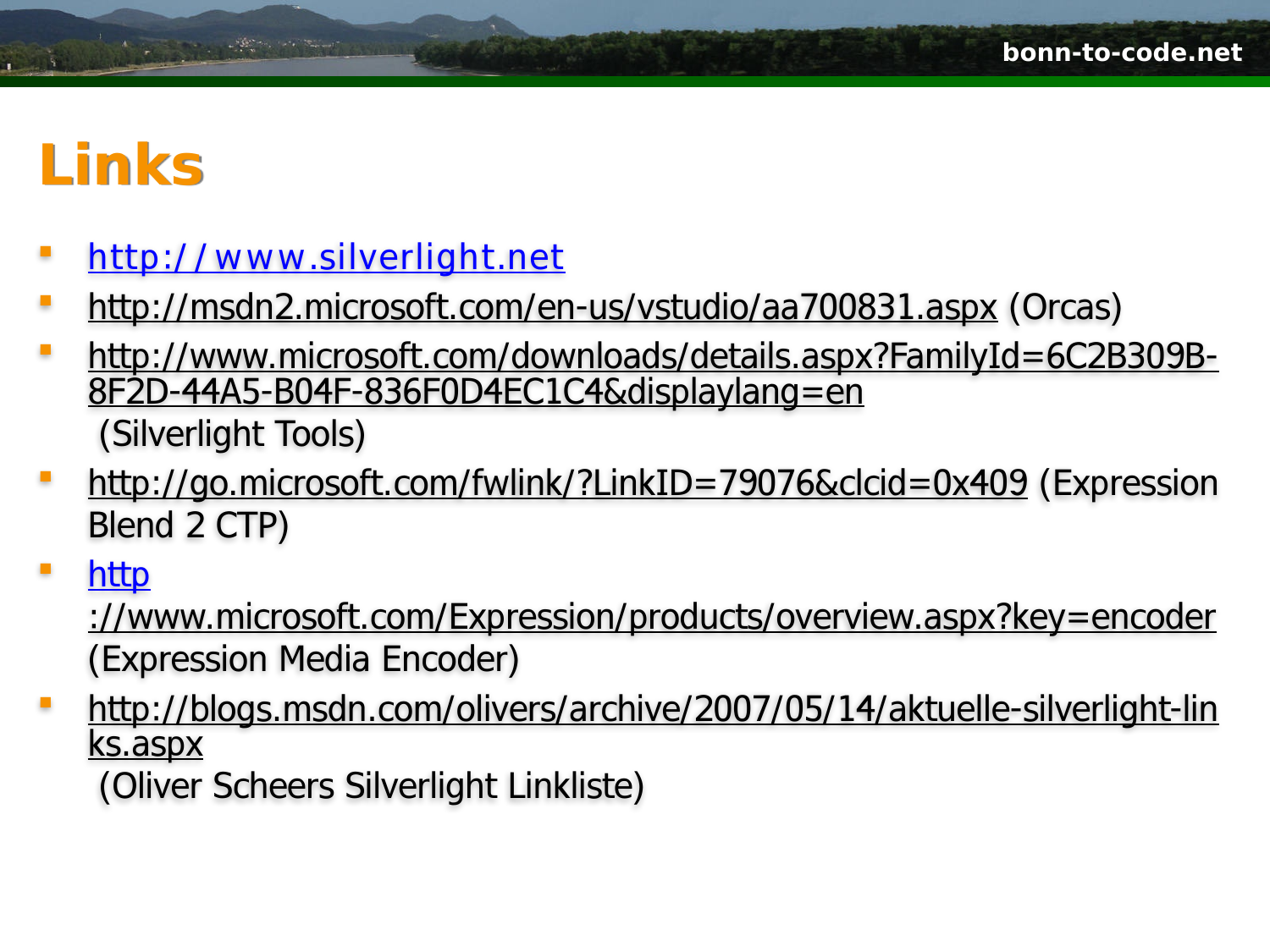

# Links
http://www.silverlight.net
http://msdn2.microsoft.com/en-us/vstudio/aa700831.aspx (Orcas)
http://www.microsoft.com/downloads/details.aspx?FamilyId=6C2B309B-8F2D-44A5-B04F-836F0D4EC1C4&displaylang=en (Silverlight Tools)
http://go.microsoft.com/fwlink/?LinkID=79076&clcid=0x409 (Expression Blend 2 CTP)
http://www.microsoft.com/Expression/products/overview.aspx?key=encoder (Expression Media Encoder)
http://blogs.msdn.com/olivers/archive/2007/05/14/aktuelle-silverlight-links.aspx (Oliver Scheers Silverlight Linkliste)